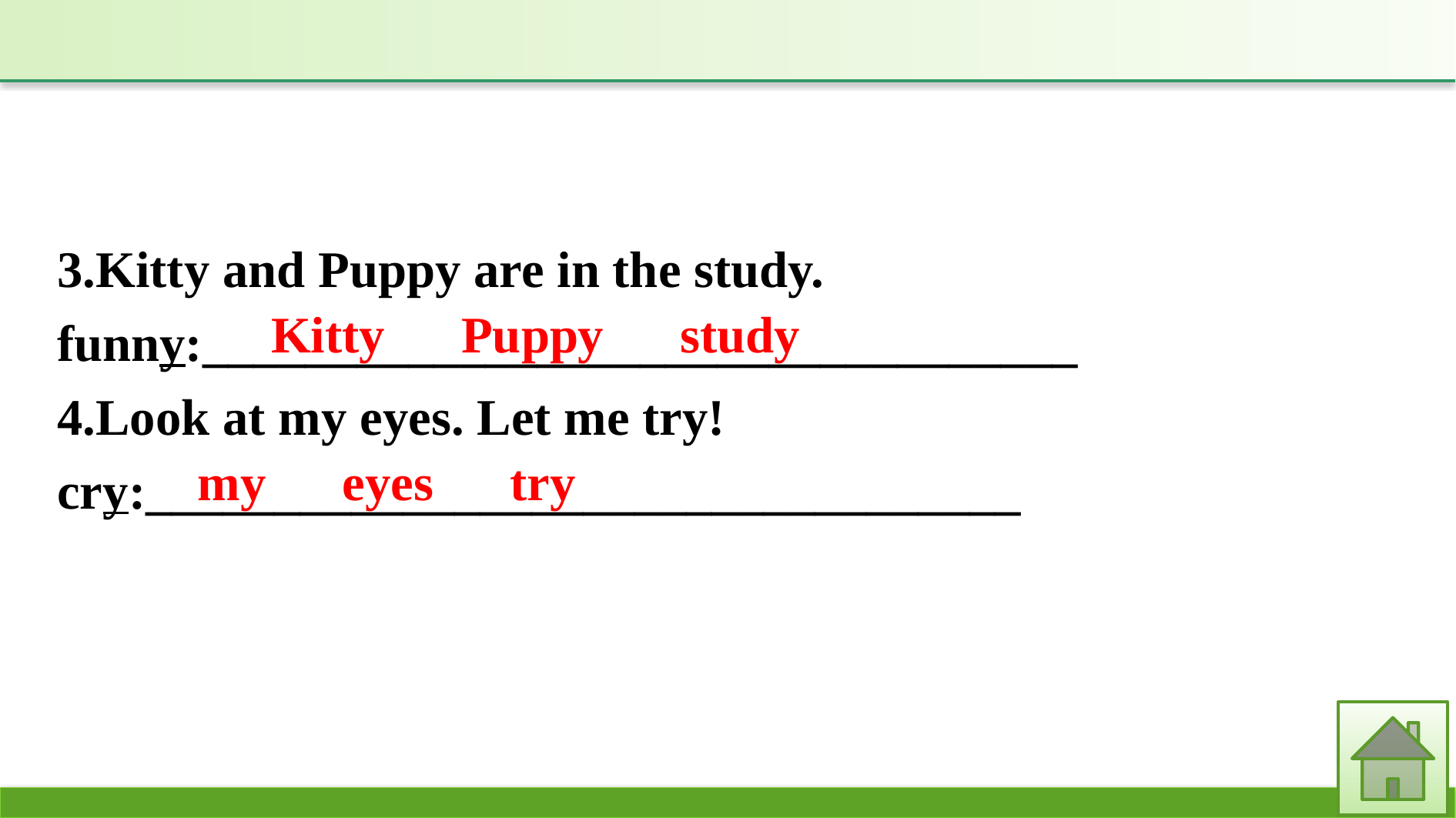

3.Kitty and Puppy are in the study.
funny:__________________________________
4.Look at my eyes. Let me try!
cry:__________________________________
Kitty　Puppy　study
my　eyes　try